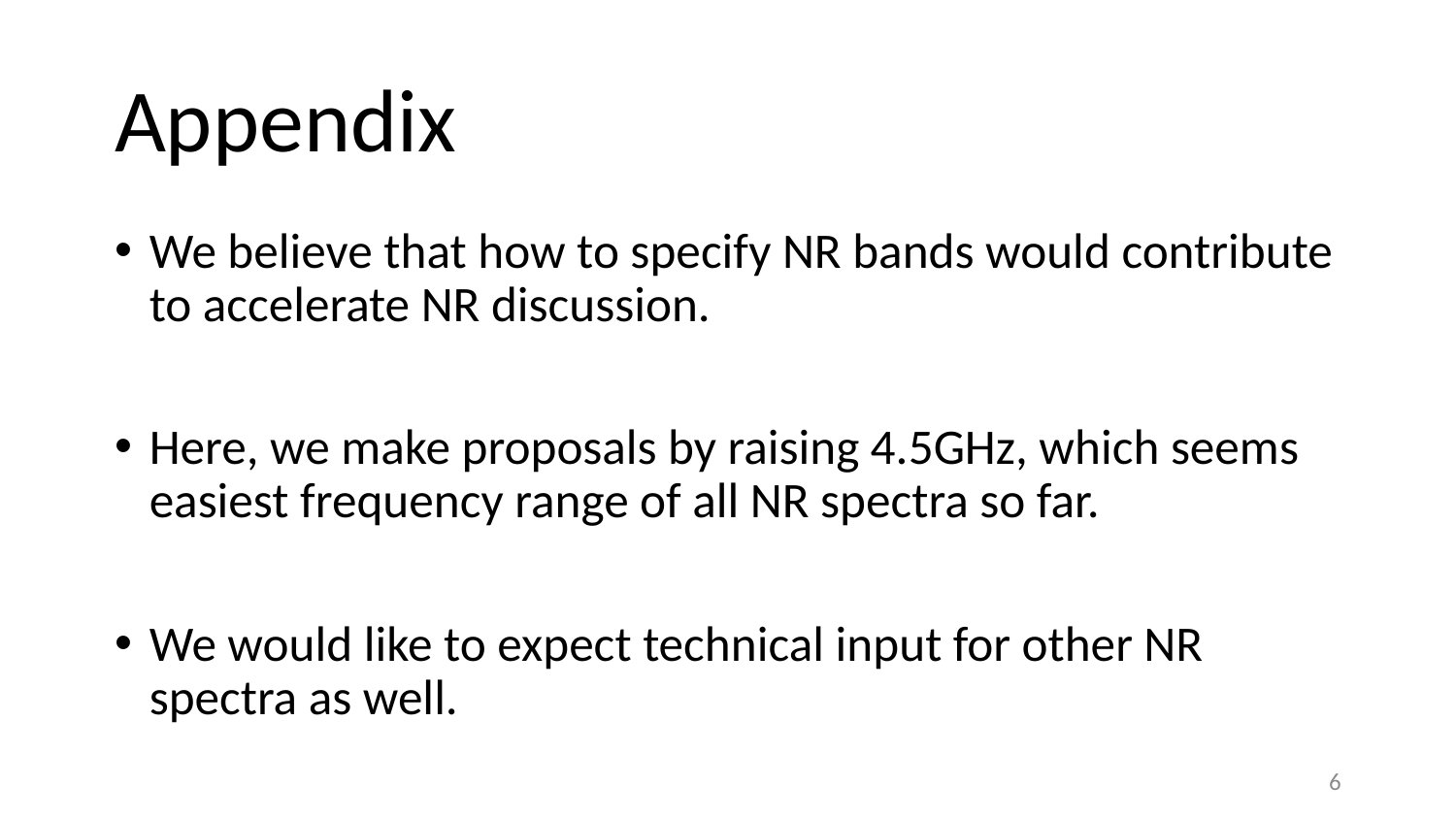

# Appendix
We believe that how to specify NR bands would contribute to accelerate NR discussion.

Here, we make proposals by raising 4.5GHz, which seems easiest frequency range of all NR spectra so far.

We would like to expect technical input for other NR spectra as well.
6